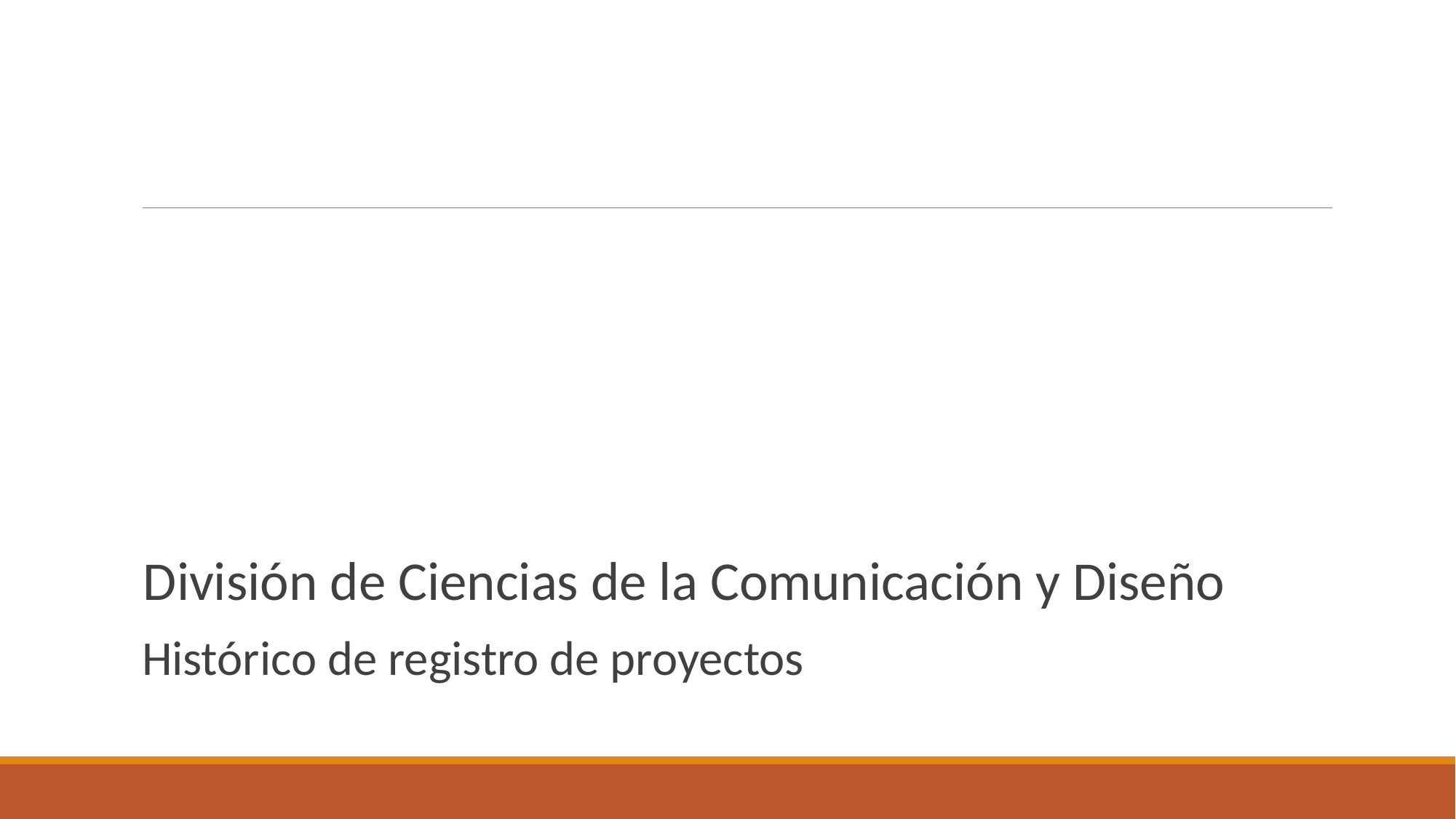

División de Ciencias de la Comunicación y Diseño
Histórico de registro de proyectos